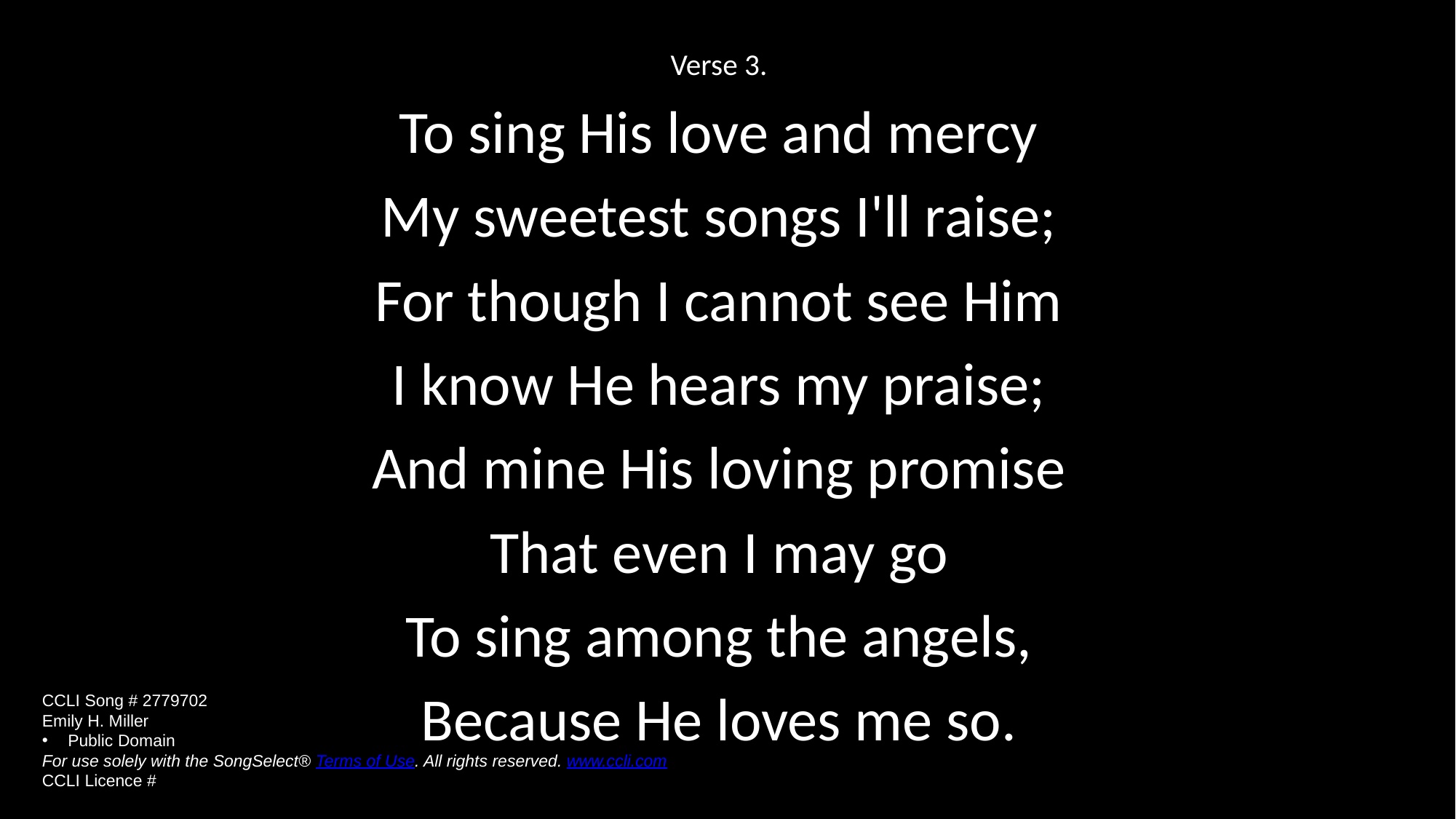

Verse 3.
To sing His love and mercy
My sweetest songs I'll raise;
For though I cannot see Him
I know He hears my praise;
And mine His loving promise
That even I may go
To sing among the angels,
Because He loves me so.
CCLI Song # 2779702
Emily H. Miller
Public Domain
For use solely with the SongSelect® Terms of Use. All rights reserved. www.ccli.com
CCLI Licence #